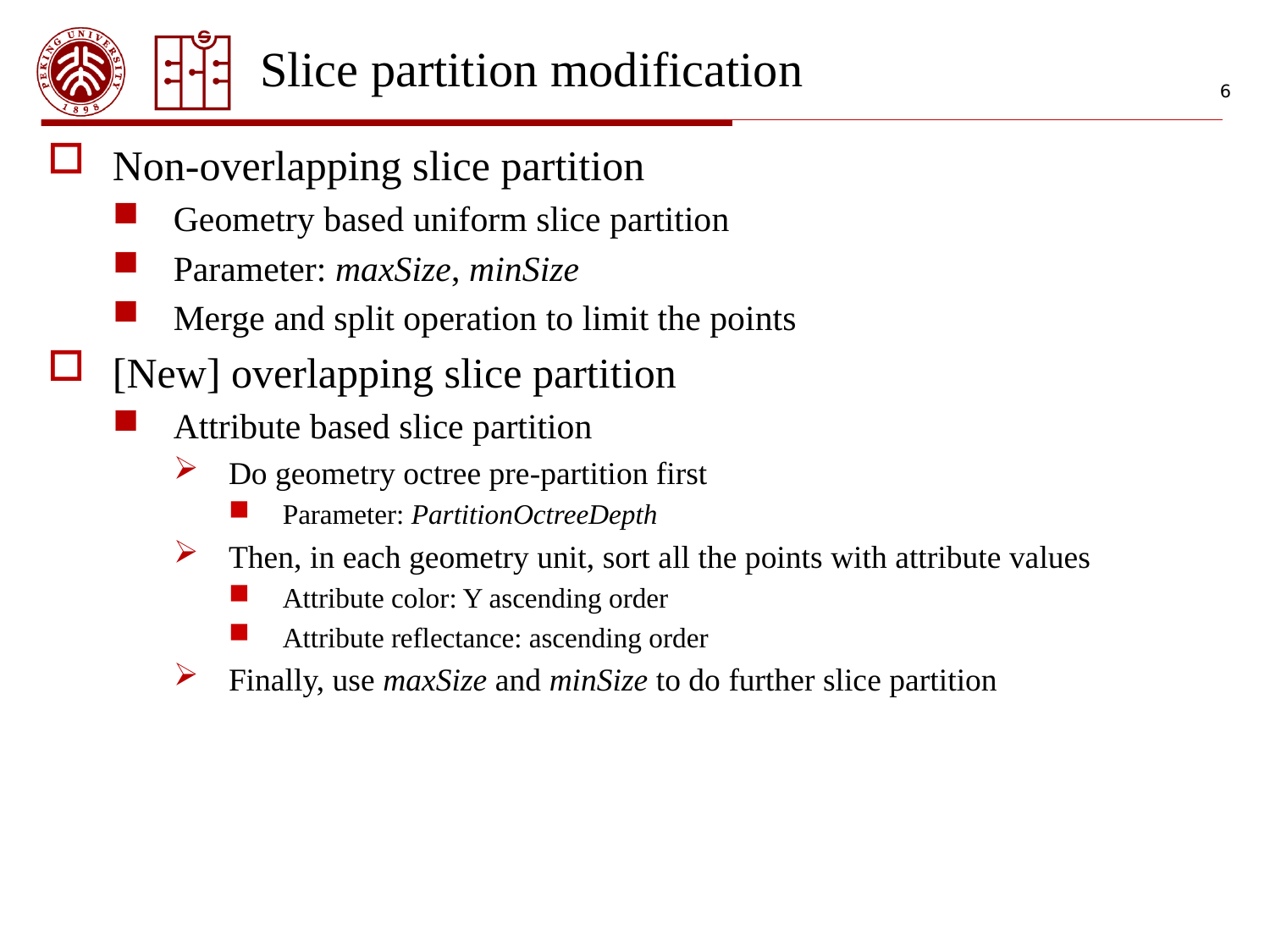

# Slice partition modification
6
Non-overlapping slice partition
Geometry based uniform slice partition
Parameter: maxSize, minSize
Merge and split operation to limit the points
[New] overlapping slice partition
Attribute based slice partition
Do geometry octree pre-partition first
Parameter: PartitionOctreeDepth
Then, in each geometry unit, sort all the points with attribute values
Attribute color: Y ascending order
Attribute reflectance: ascending order
Finally, use maxSize and minSize to do further slice partition